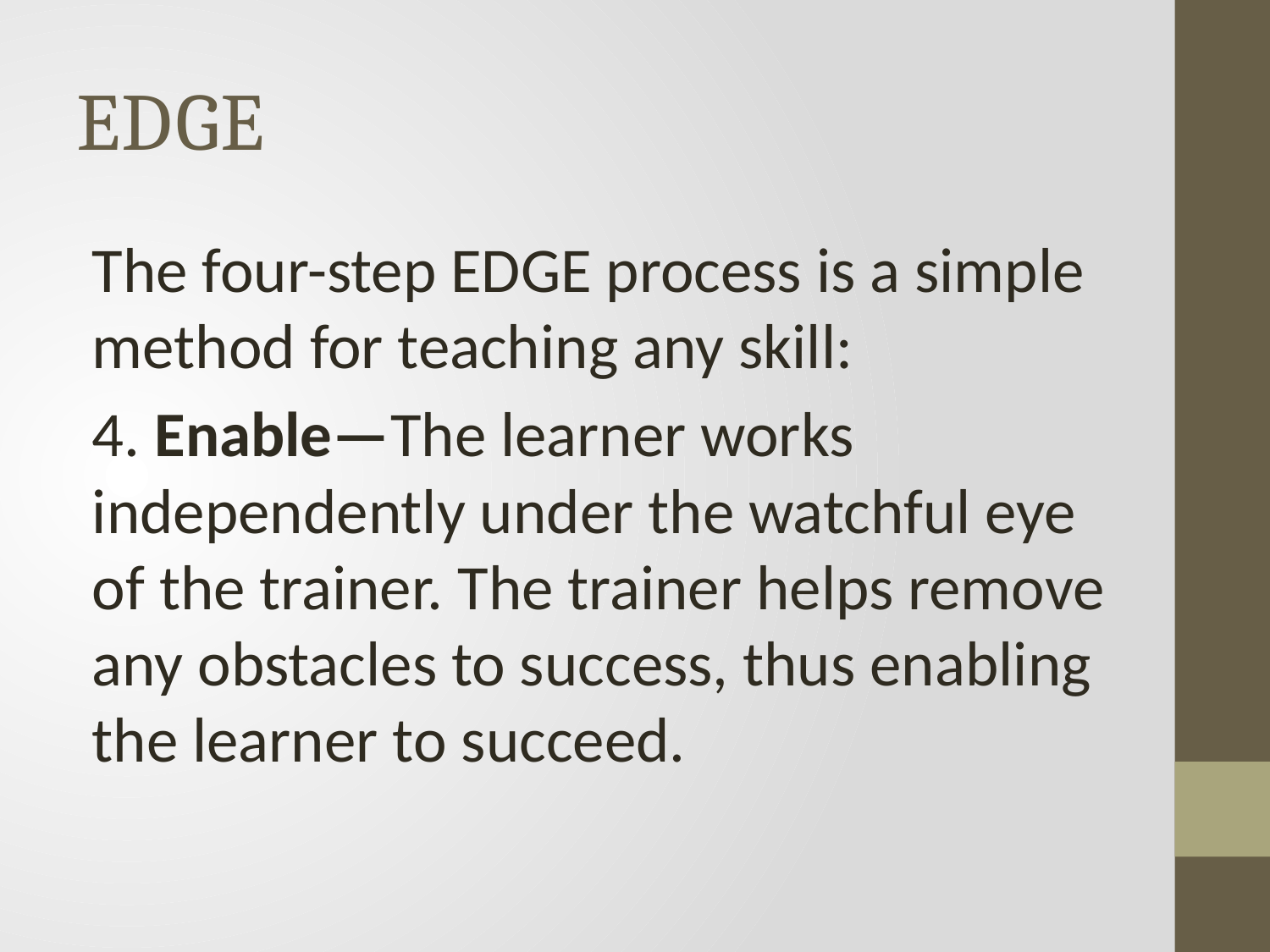

# EDGE
The four-step EDGE process is a simple method for teaching any skill:
4. Enable—The learner works independently under the watchful eye of the trainer. The trainer helps remove any obstacles to success, thus enabling the learner to succeed.